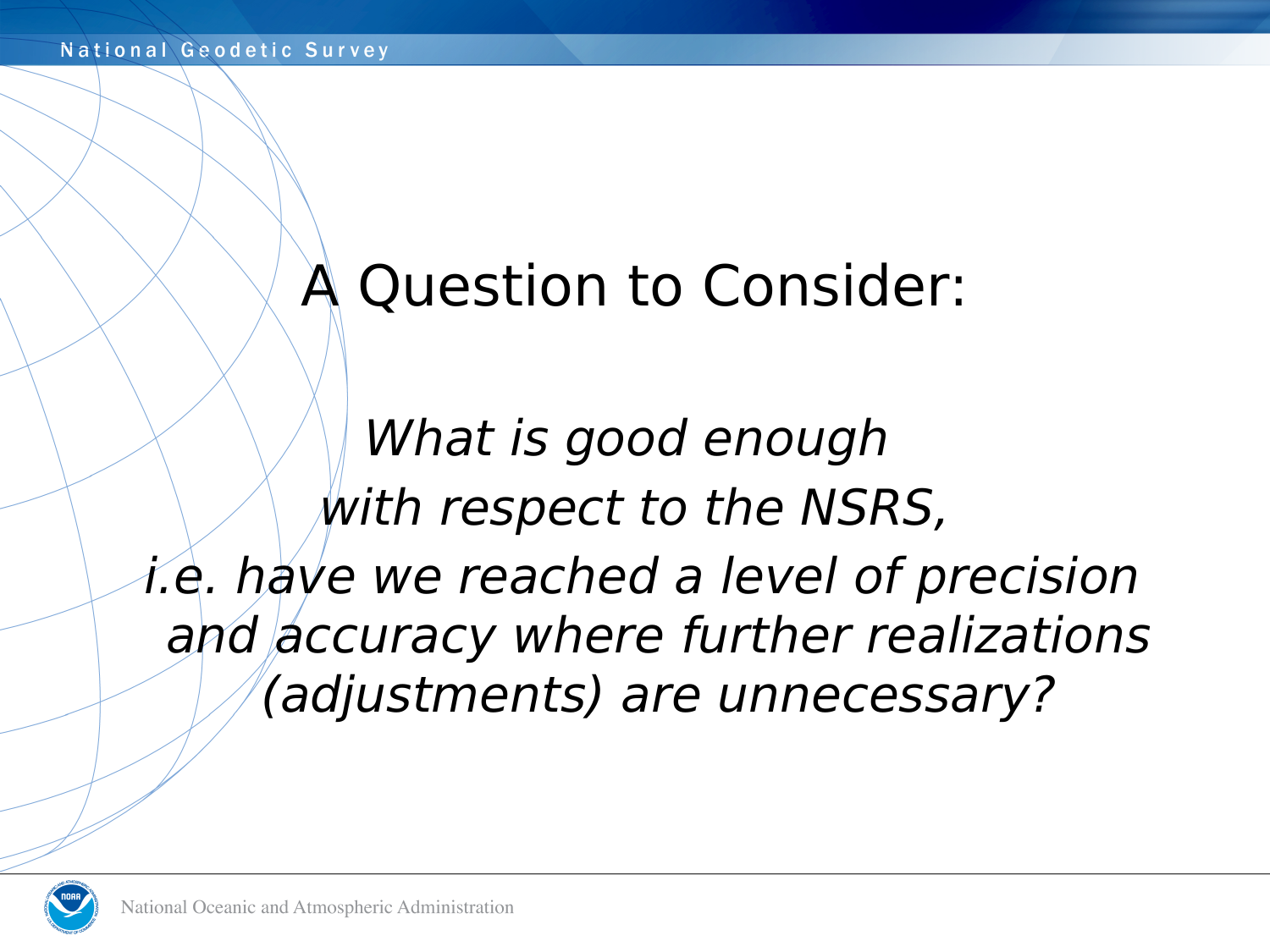

A Question to Consider:

What is good enough
with respect to the NSRS,
 i.e. have we reached a level of precision and accuracy where further realizations (adjustments) are unnecessary?